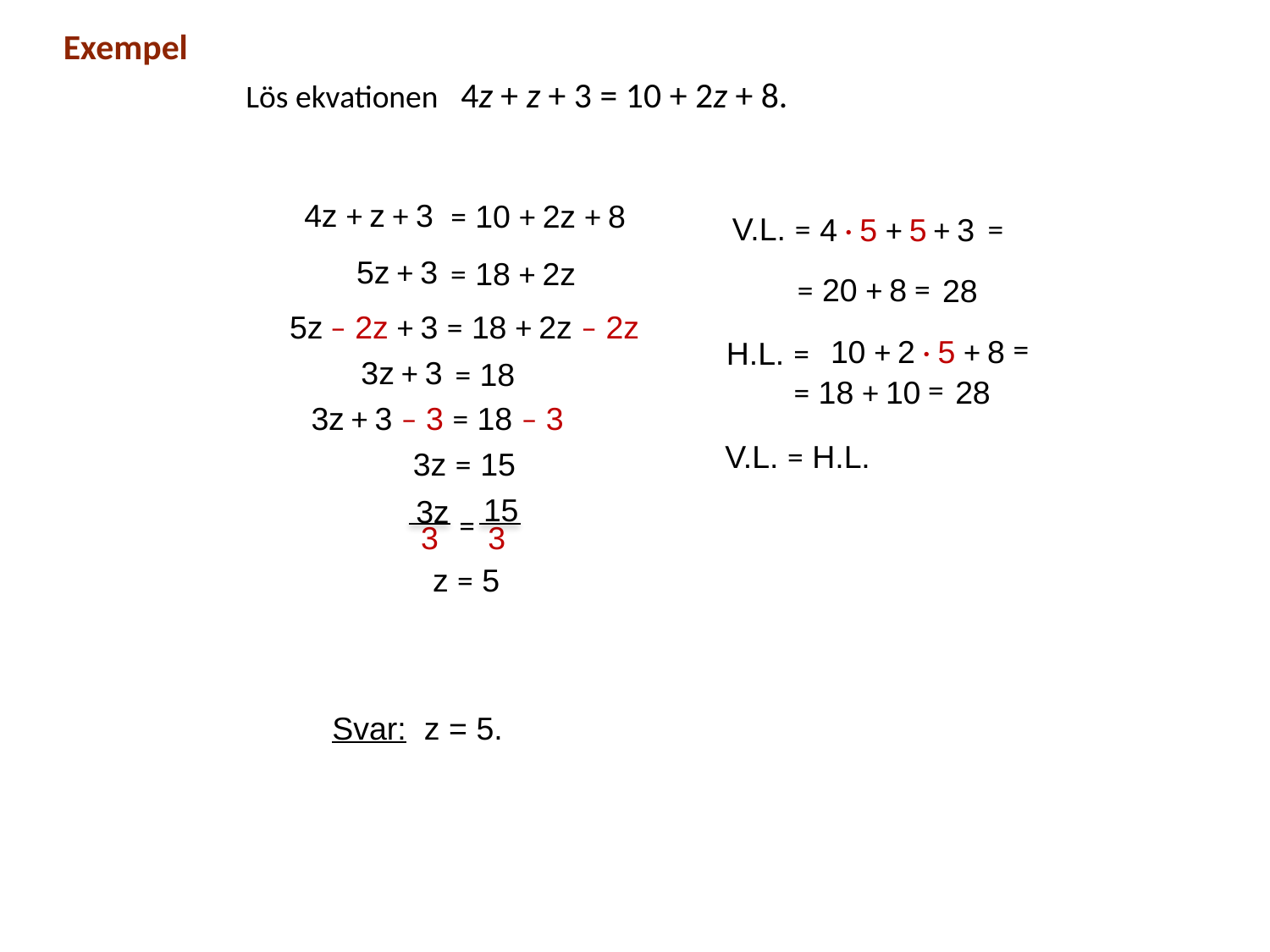

Exempel
Lös ekvationen   4z + z + 3 = 10 + 2z + 8.
 4z + z + 3
= 10 + 2z + 8
V.L. =
=
4 · 5 + 5 + 3
 5z + 3
= 18 + 2z
=
= 20 + 8
28
5z – 2z + 3 = 18 + 2z – 2z
=
10 + 2 · 5 + 8
H.L. =
 3z + 3
= 18
=
= 18 + 10
28
3z + 3 – 3 = 18 – 3
V.L. = H.L.
3z = 15
 15
 3z
3
 =
3
z = 5
Svar:  z = 5.